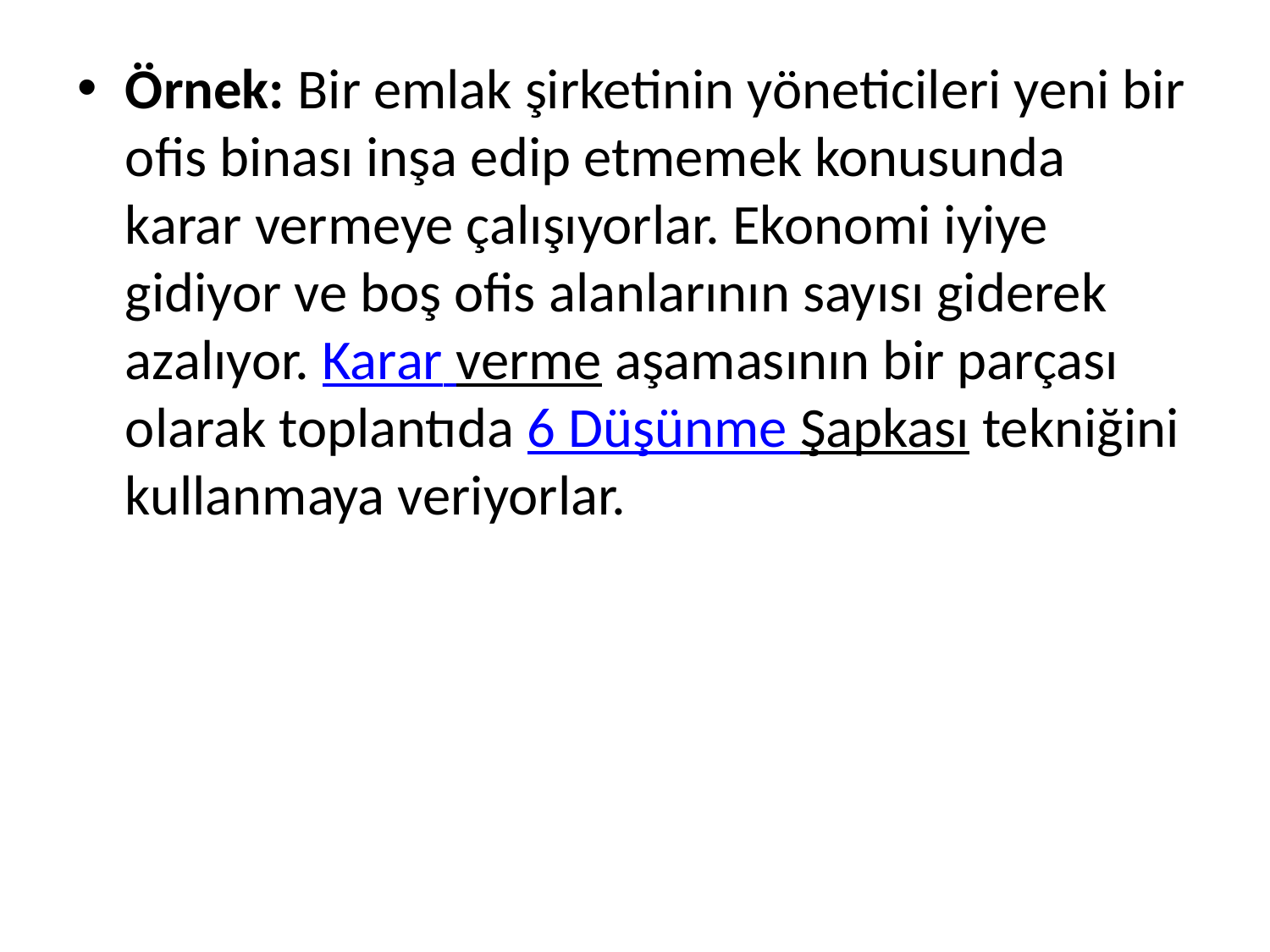

Örnek: Bir emlak şirketinin yöneticileri yeni bir ofis binası inşa edip etmemek konusunda karar vermeye çalışıyorlar. Ekonomi iyiye gidiyor ve boş ofis alanlarının sayısı giderek azalıyor. Karar verme aşamasının bir parçası olarak toplantıda 6 Düşünme Şapkası tekniğini kullanmaya veriyorlar.